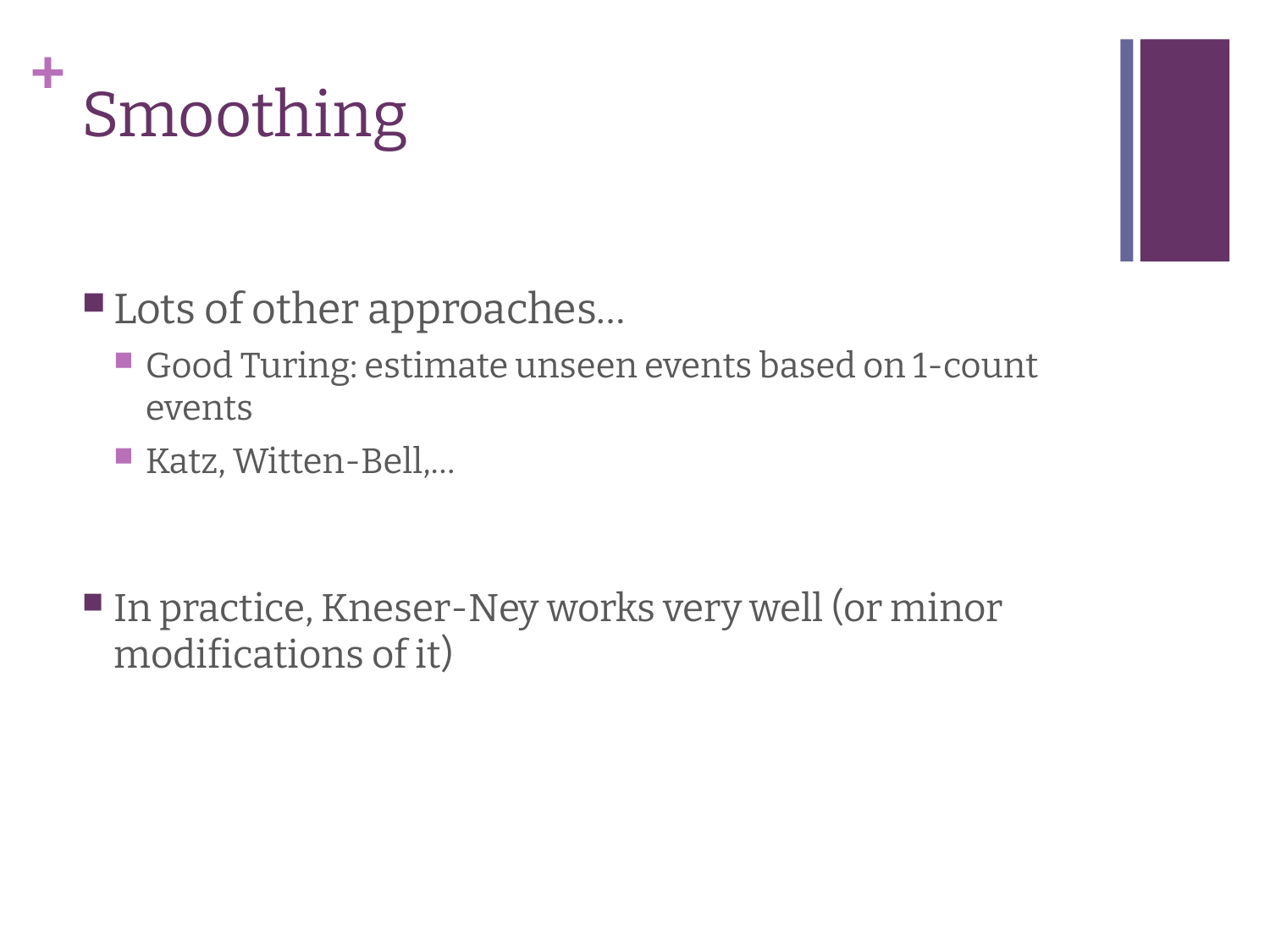

# Smoothing
Lots of other approaches…
Good Turing: estimate unseen events based on 1-count events
Katz, Witten-Bell,…

In practice, Kneser-Ney works very well (or minor modifications of it)